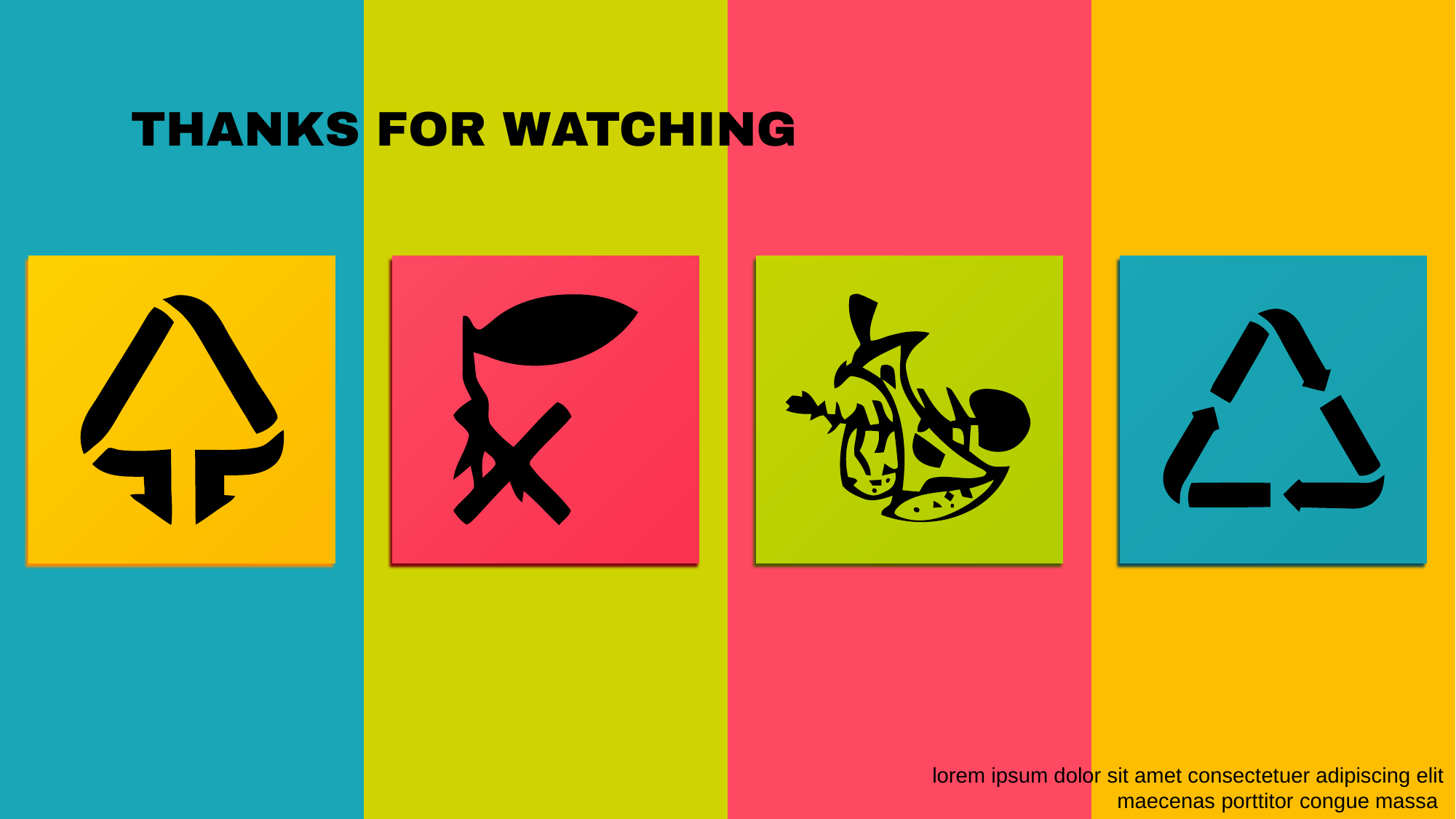

THANKS FOR WATCHING

lorem ipsum dolor sit amet consectetuer adipiscing elit maecenas porttitor congue massa